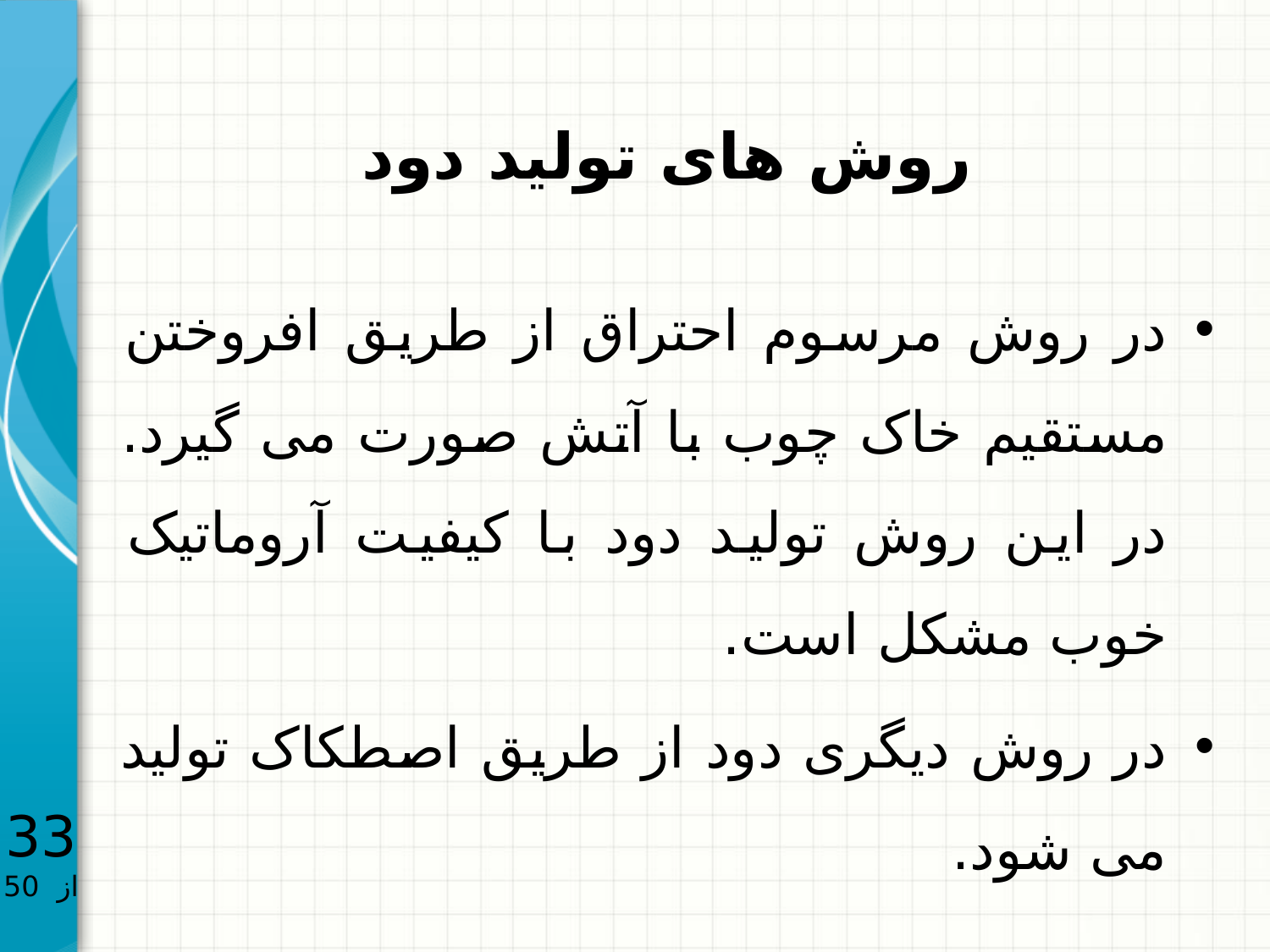

# روش های تولید دود
در روش مرسوم احتراق از طریق افروختن مستقیم خاک چوب با آتش صورت می گیرد. در این روش تولید دود با کیفیت آروماتیک خوب مشکل است.
در روش دیگری دود از طریق اصطکاک تولید می شود.